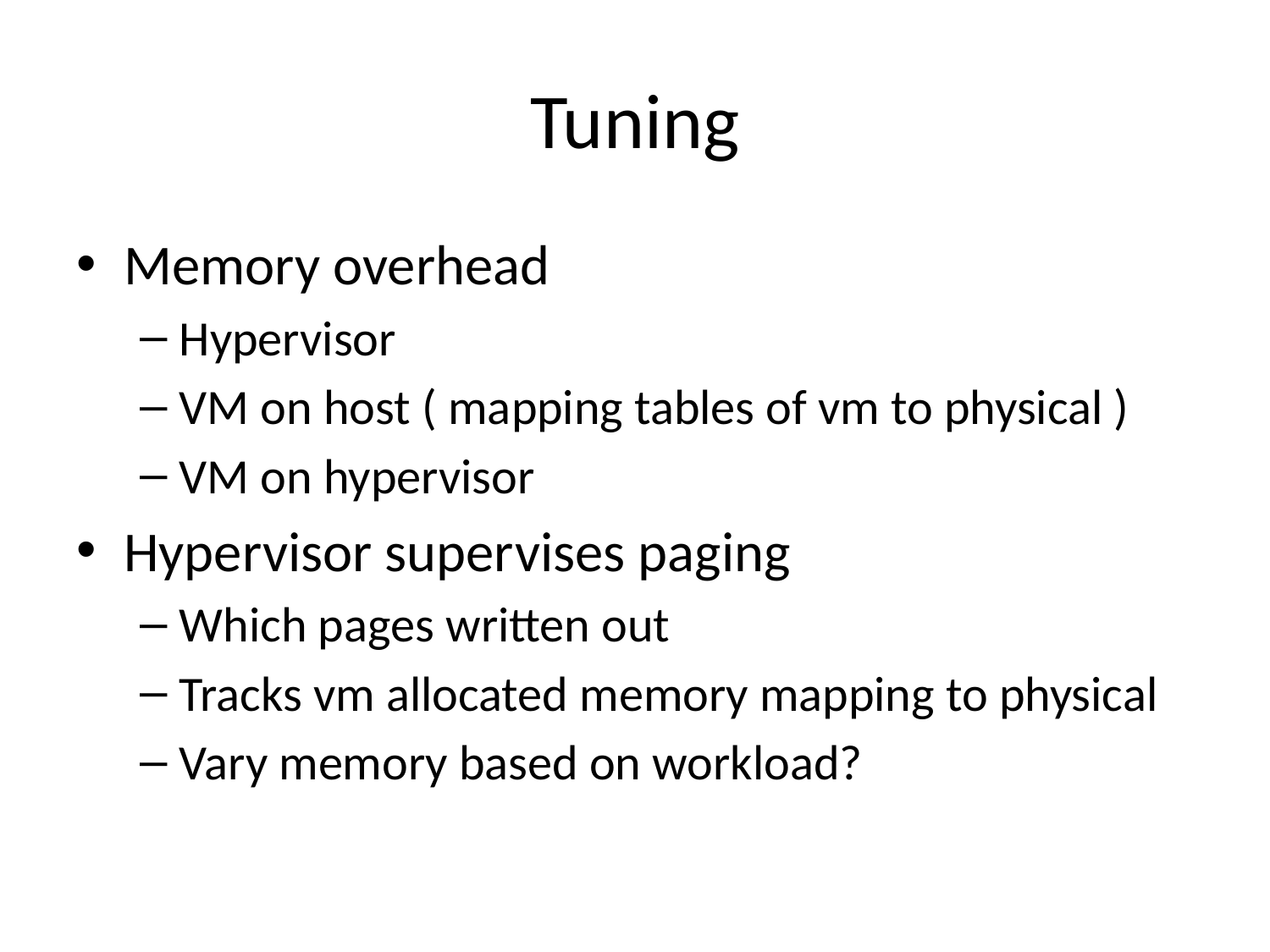

# Tuning
Memory overhead
Hypervisor
VM on host ( mapping tables of vm to physical )
VM on hypervisor
Hypervisor supervises paging
Which pages written out
Tracks vm allocated memory mapping to physical
Vary memory based on workload?